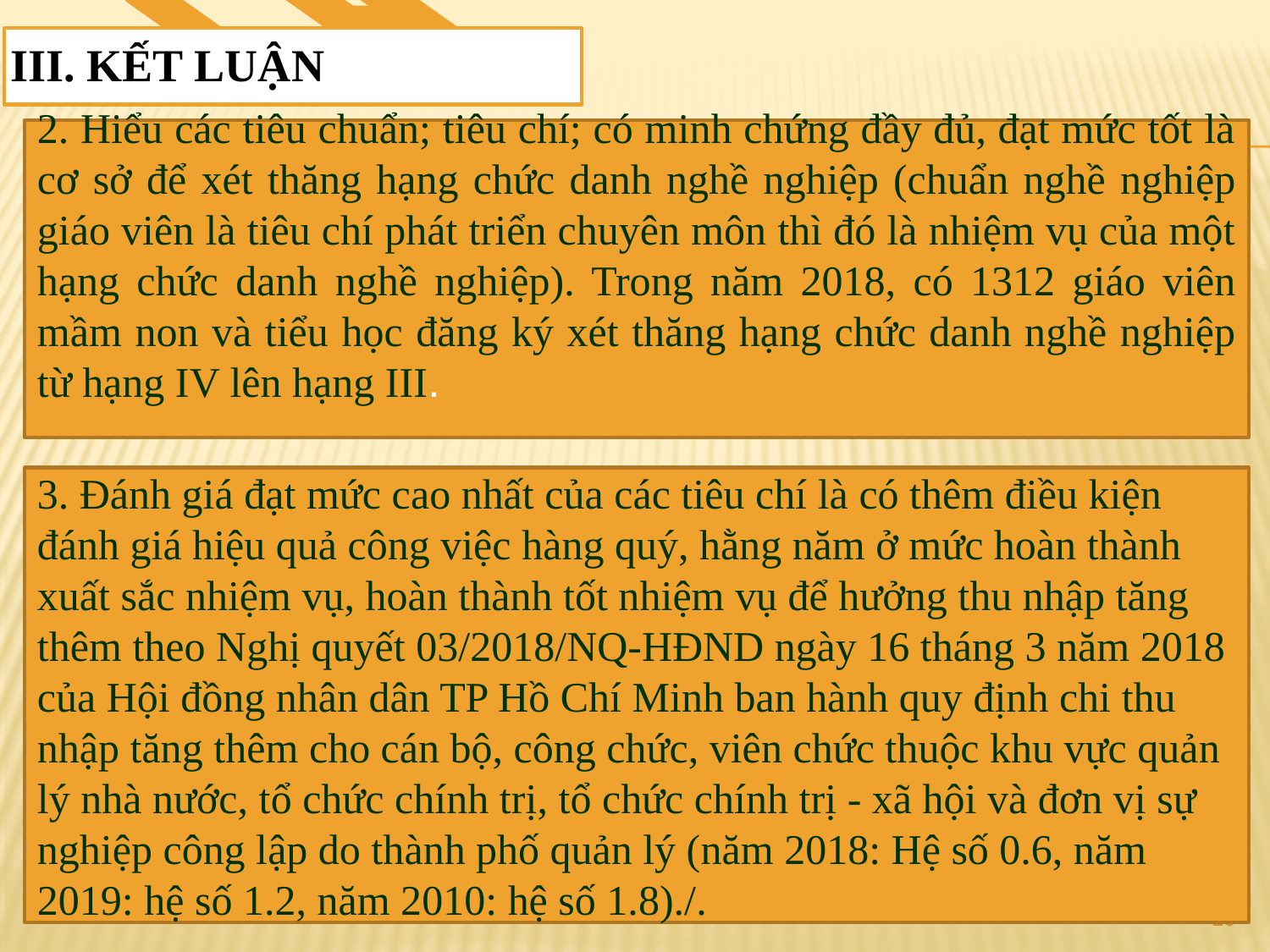

III. KẾT LUẬN
2. Hiểu các tiêu chuẩn; tiêu chí; có minh chứng đầy đủ, đạt mức tốt là cơ sở để xét thăng hạng chức danh nghề nghiệp (chuẩn nghề nghiệp giáo viên là tiêu chí phát triển chuyên môn thì đó là nhiệm vụ của một hạng chức danh nghề nghiệp). Trong năm 2018, có 1312 giáo viên mầm non và tiểu học đăng ký xét thăng hạng chức danh nghề nghiệp từ hạng IV lên hạng III.

3. Đánh giá đạt mức cao nhất của các tiêu chí là có thêm điều kiện đánh giá hiệu quả công việc hàng quý, hằng năm ở mức hoàn thành xuất sắc nhiệm vụ, hoàn thành tốt nhiệm vụ để hưởng thu nhập tăng thêm theo Nghị quyết 03/2018/NQ-HĐND ngày 16 tháng 3 năm 2018 của Hội đồng nhân dân TP Hồ Chí Minh ban hành quy định chi thu nhập tăng thêm cho cán bộ, công chức, viên chức thuộc khu vực quản lý nhà nước, tổ chức chính trị, tổ chức chính trị - xã hội và đơn vị sự nghiệp công lập do thành phố quản lý (năm 2018: Hệ số 0.6, năm 2019: hệ số 1.2, năm 2010: hệ số 1.8)./.
20